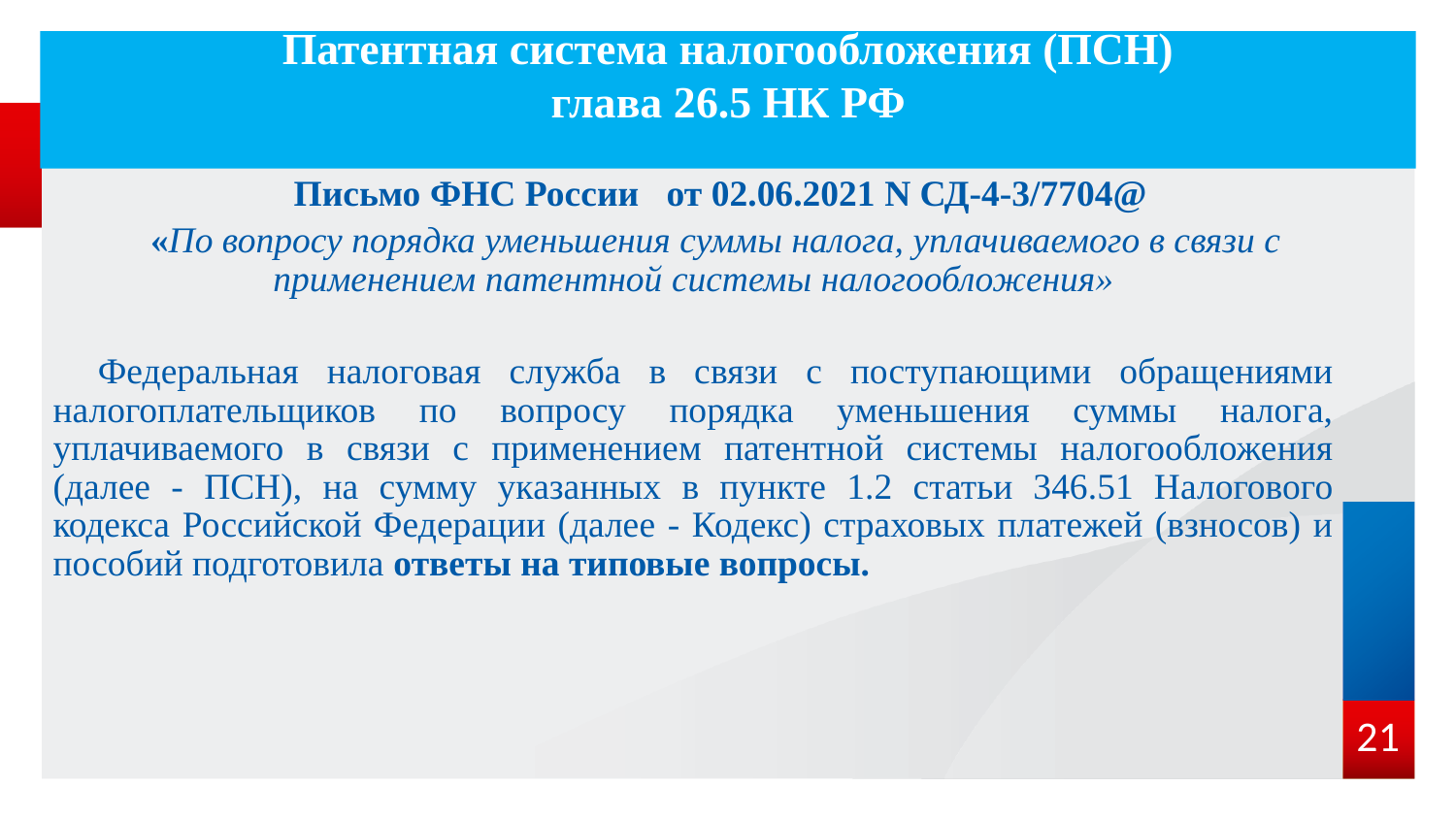

# Патентная система налогообложения (ПСН) глава 26.5 НК РФ
 Письмо ФНС России   от 02.06.2021 N СД-4-3/7704@
«По вопросу порядка уменьшения суммы налога, уплачиваемого в связи с применением патентной системы налогообложения»

Федеральная налоговая служба в связи с поступающими обращениями налогоплательщиков по вопросу порядка уменьшения суммы налога, уплачиваемого в связи с применением патентной системы налогообложения (далее - ПСН), на сумму указанных в пункте 1.2 статьи 346.51 Налогового кодекса Российской Федерации (далее - Кодекс) страховых платежей (взносов) и пособий подготовила ответы на типовые вопросы.

21